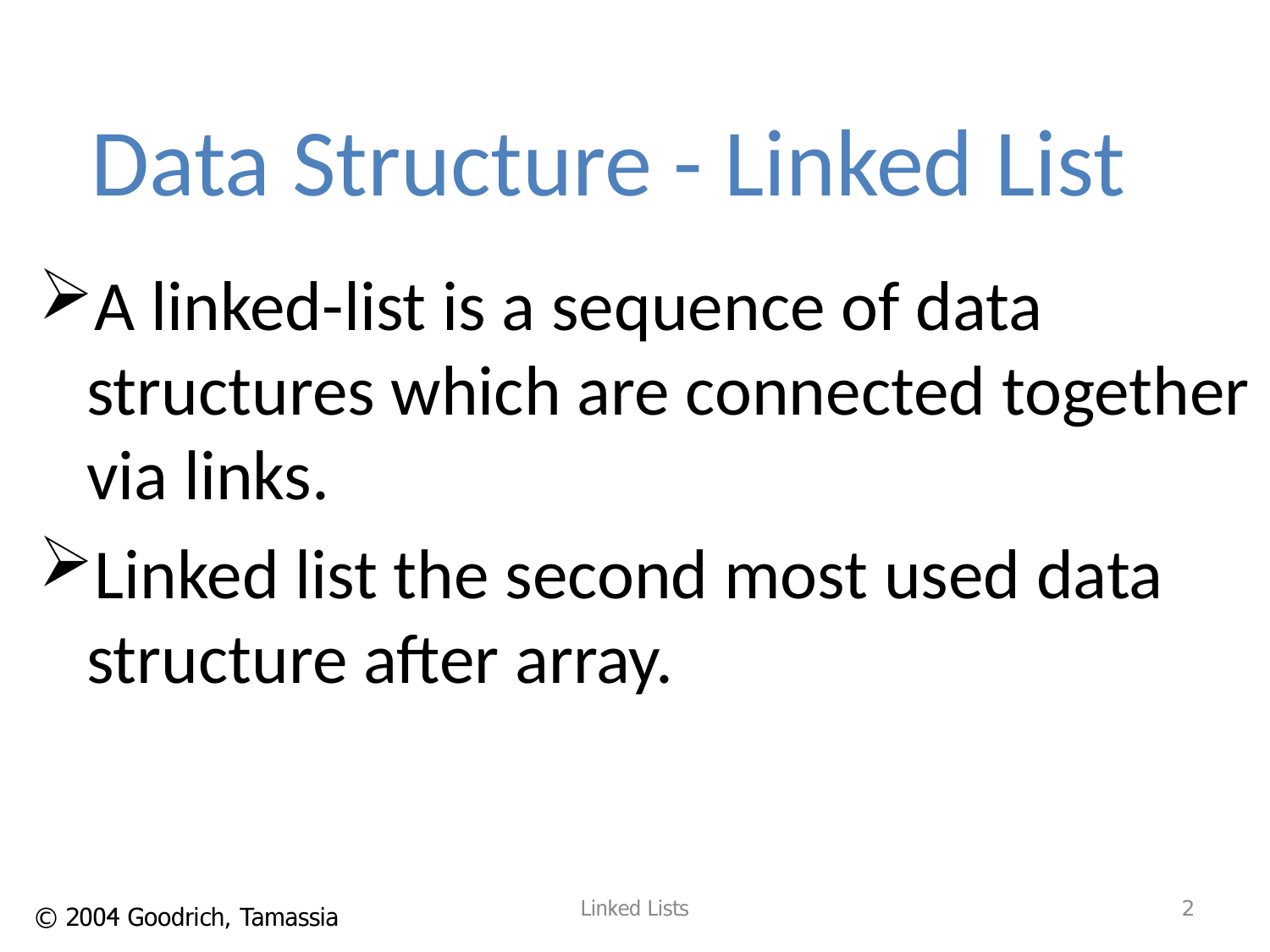

# Data Structure - Linked List
A linked-list is a sequence of data structures which are connected together via links.
Linked list the second most used data structure after array.

Linked Lists
2